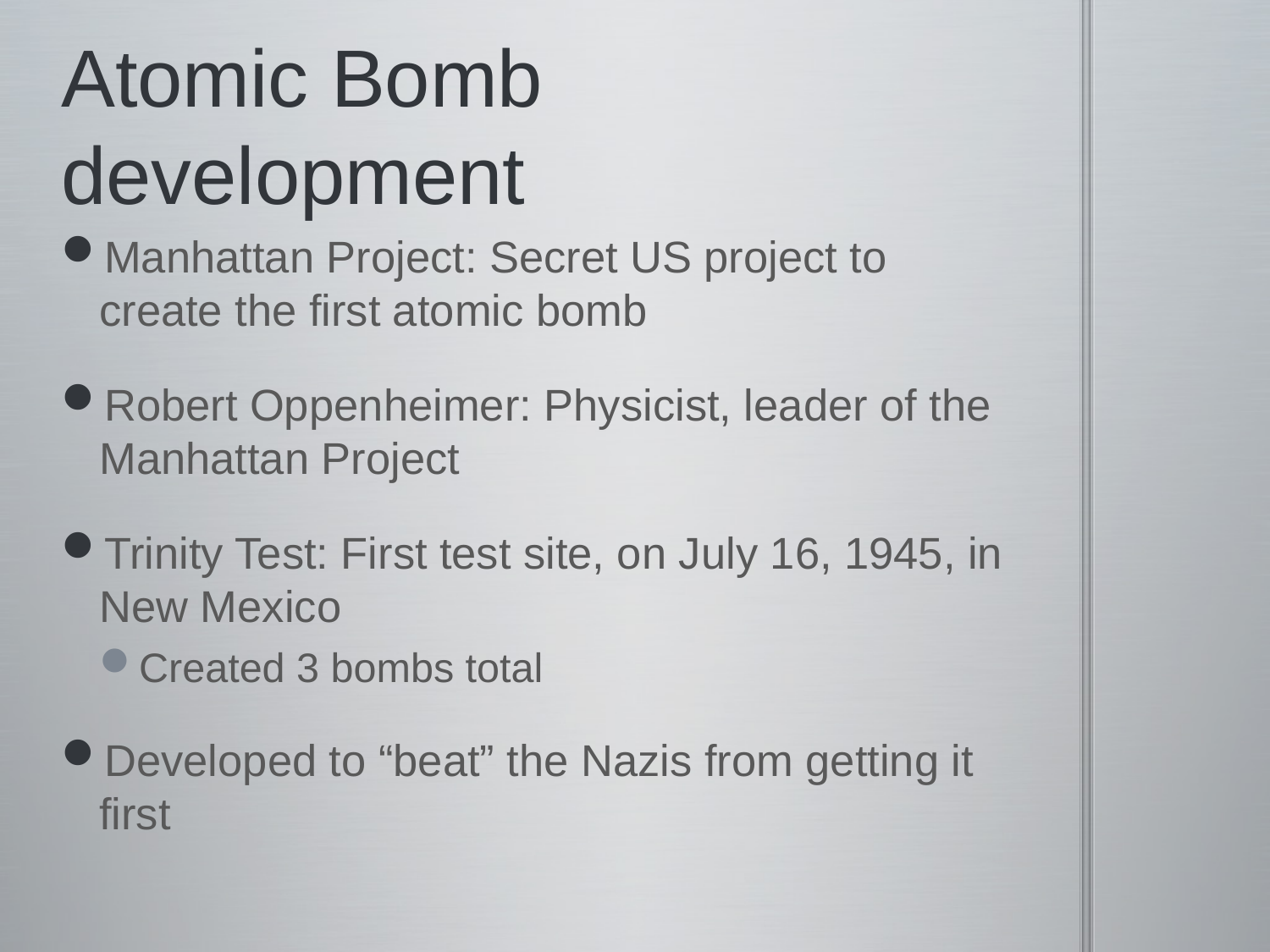

# Atomic Bomb development
Manhattan Project: Secret US project to create the first atomic bomb
Robert Oppenheimer: Physicist, leader of the Manhattan Project
Trinity Test: First test site, on July 16, 1945, in New Mexico
Created 3 bombs total
Developed to “beat” the Nazis from getting it first